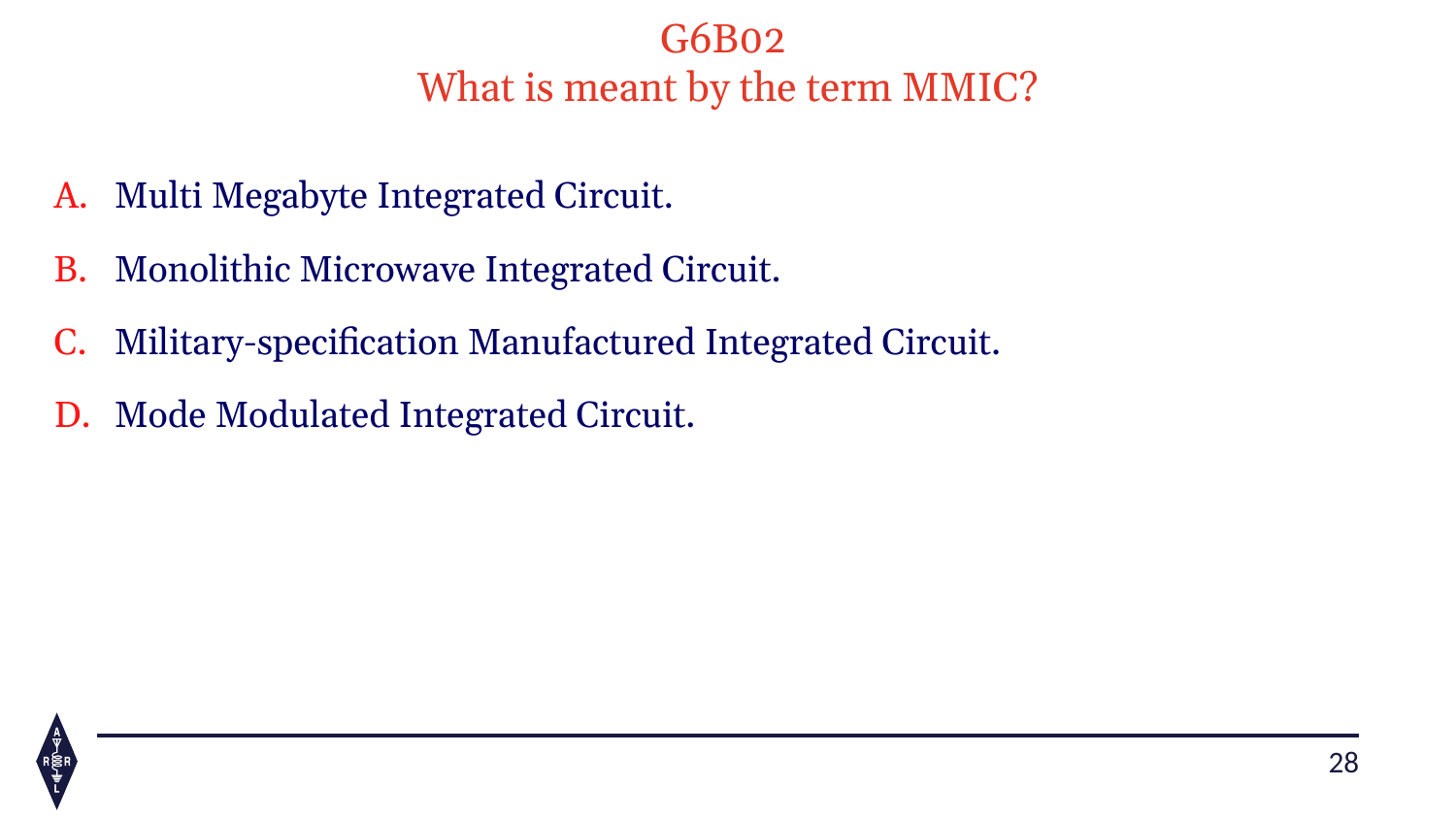

G6B02
What is meant by the term MMIC?
Multi Megabyte Integrated Circuit.
Monolithic Microwave Integrated Circuit.
Military-specification Manufactured Integrated Circuit.
Mode Modulated Integrated Circuit.
28